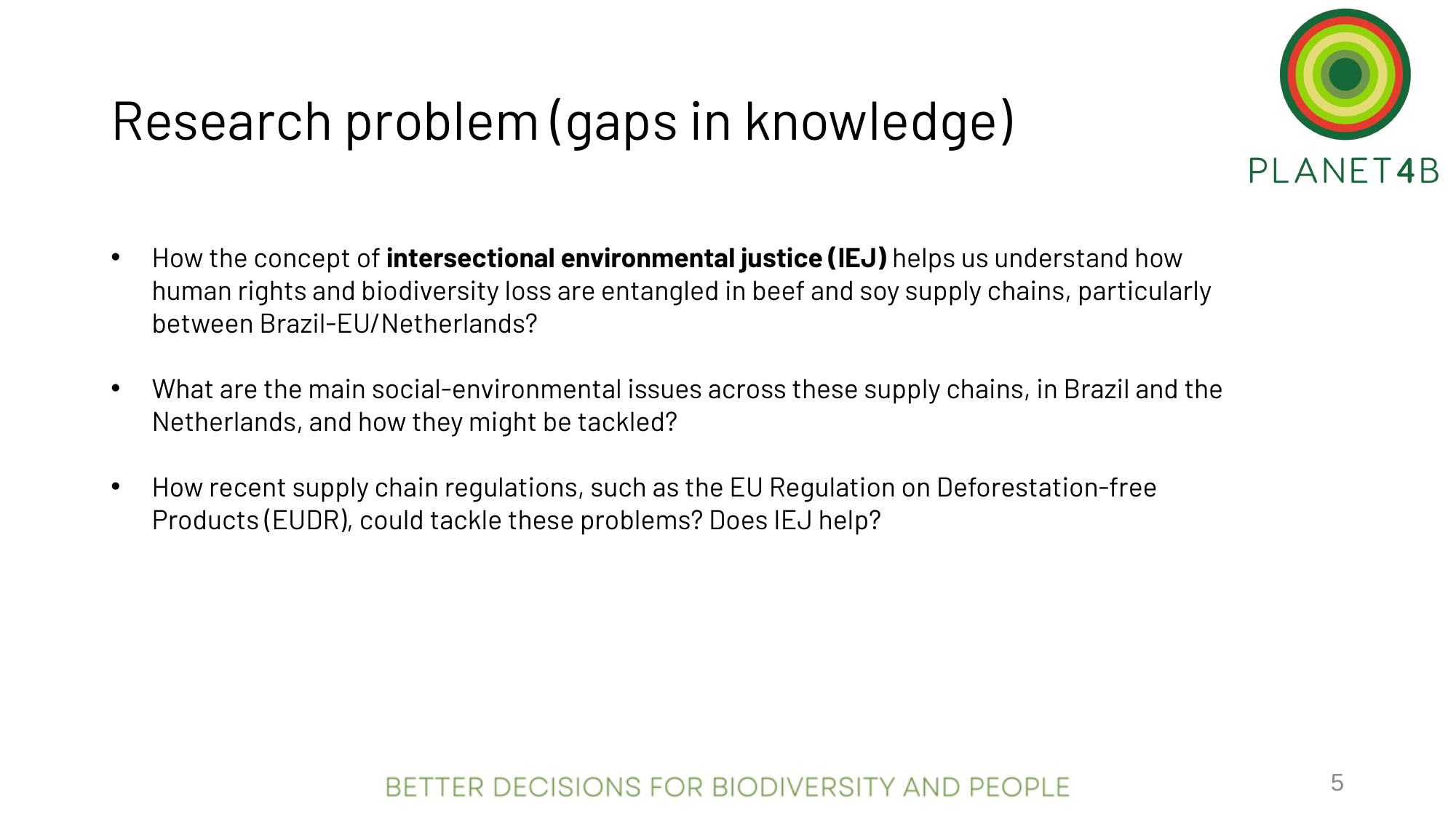

# Research problem (gaps in knowledge)

How the concept of intersectional environmental justice (IEJ) helps us understand how human rights and biodiversity loss are entangled in beef and soy supply chains, particularly between Brazil-EU/Netherlands?

What are the main social-environmental issues across these supply chains, in Brazil and the Netherlands, and how they might be tackled?

How recent supply chain regulations, such as the EU Regulation on Deforestation-free Products (EUDR), could tackle these problems? Does IEJ help?
5